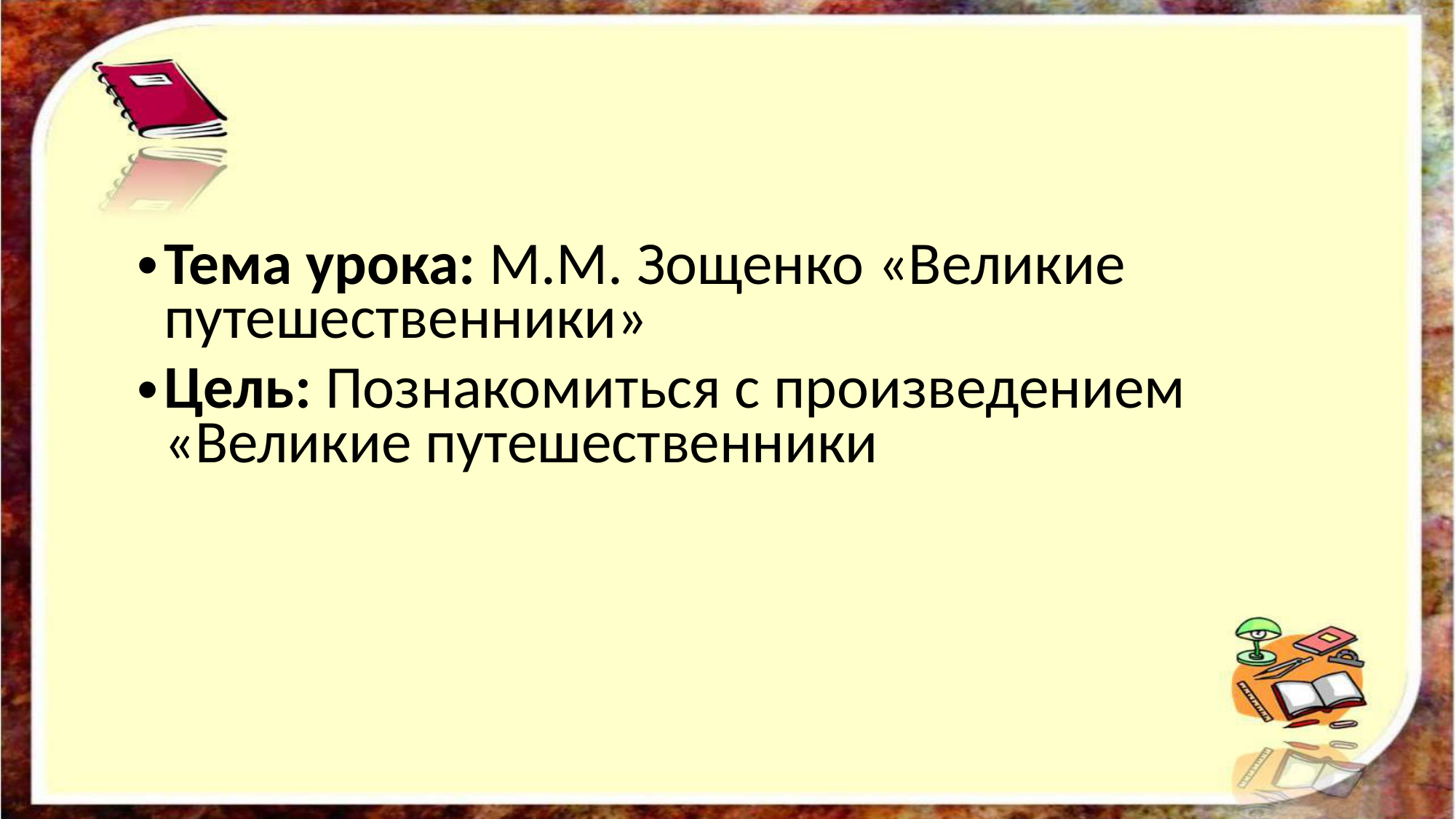

#
Тема урока: М.М. Зощенко «Великие путешественники»
Цель: Познакомиться с произведением «Великие путешественники